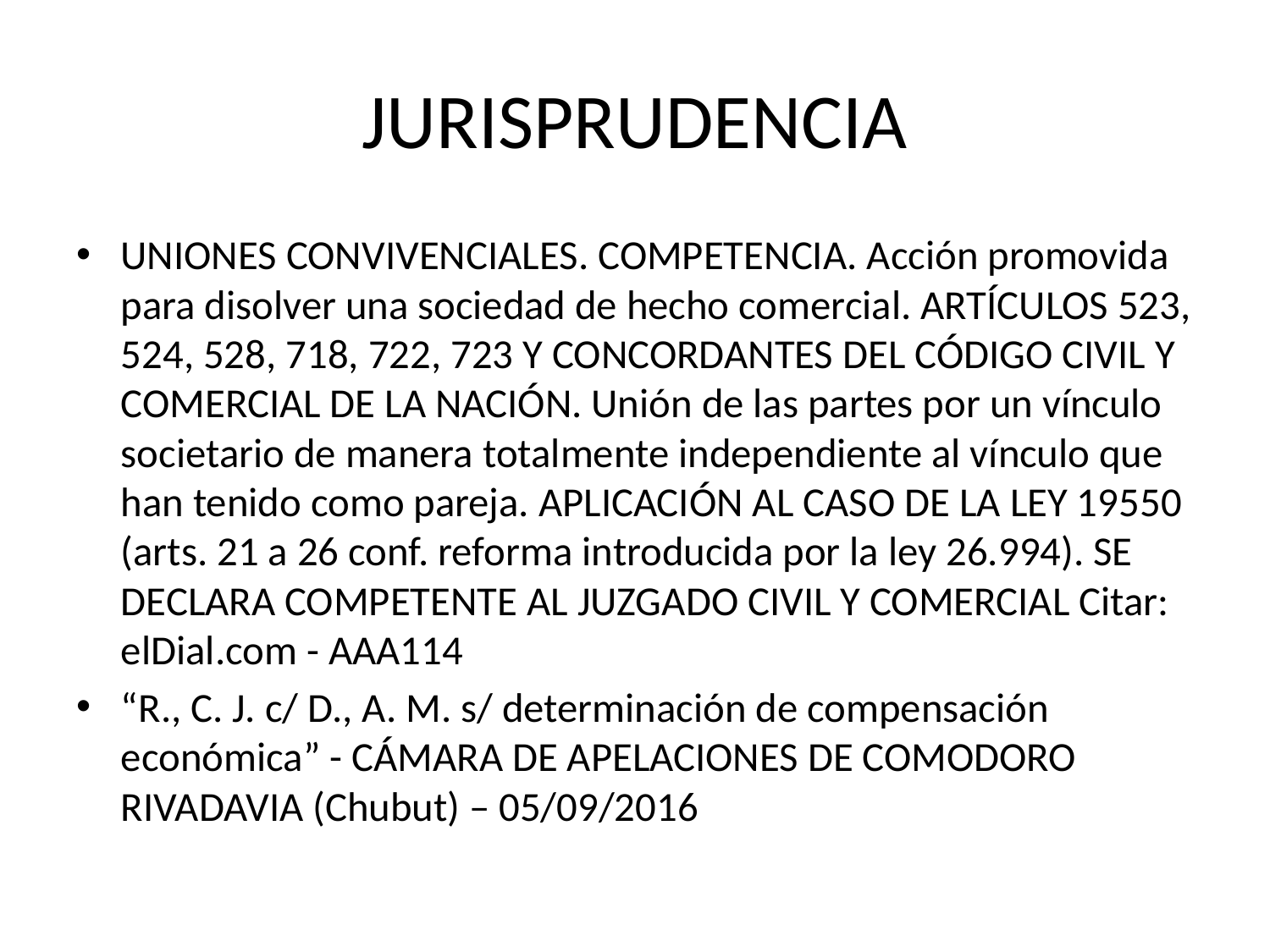

# JURISPRUDENCIA
UNIONES CONVIVENCIALES. COMPETENCIA. Acción promovida para disolver una sociedad de hecho comercial. ARTÍCULOS 523, 524, 528, 718, 722, 723 Y CONCORDANTES DEL CÓDIGO CIVIL Y COMERCIAL DE LA NACIÓN. Unión de las partes por un vínculo societario de manera totalmente independiente al vínculo que han tenido como pareja. APLICACIÓN AL CASO DE LA LEY 19550 (arts. 21 a 26 conf. reforma introducida por la ley 26.994). SE DECLARA COMPETENTE AL JUZGADO CIVIL Y COMERCIAL Citar: elDial.com - AAA114
“R., C. J. c/ D., A. M. s/ determinación de compensación económica” - CÁMARA DE APELACIONES DE COMODORO RIVADAVIA (Chubut) – 05/09/2016